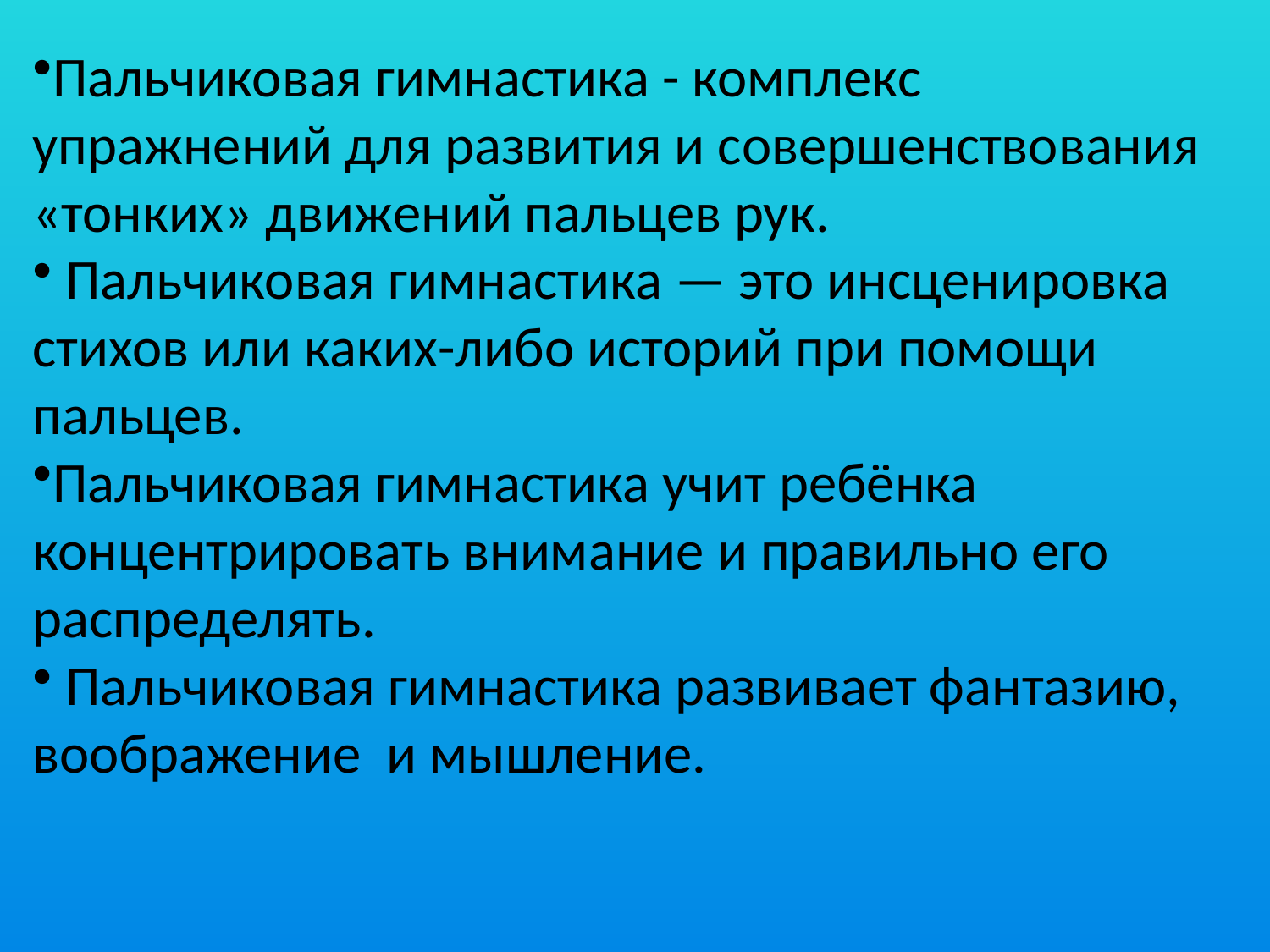

Пальчиковая гимнастика - комплекс упражнений для развития и совершенствования «тонких» движений пальцев рук.
 Пальчиковая гимнастика — это инсценировка стихов или каких-либо историй при помощи пальцев.
Пальчиковая гимнастика учит ребёнка концентрировать внимание и правильно его распределять.
 Пальчиковая гимнастика развивает фантазию,  воображение  и мышление.